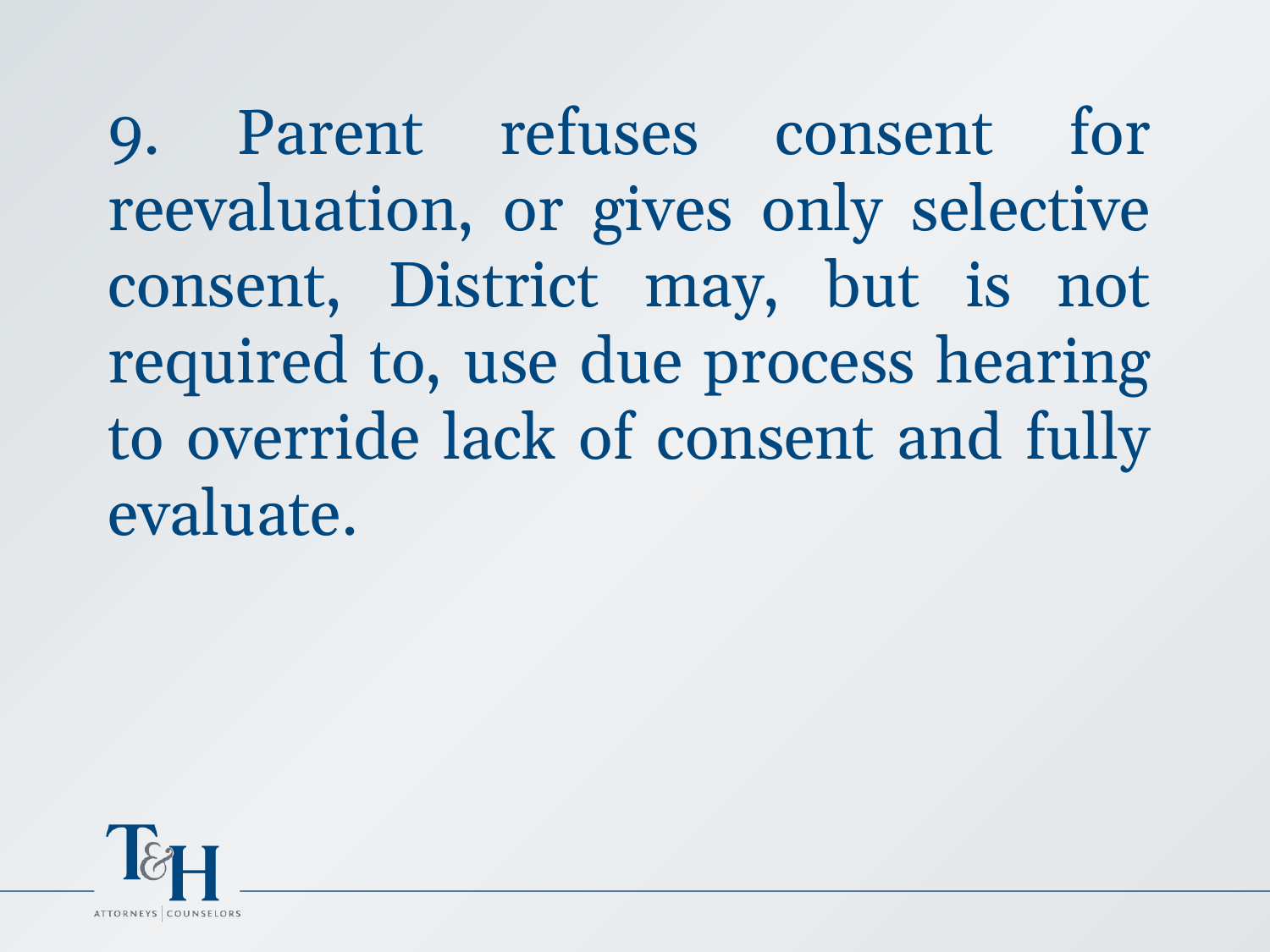

9. Parent refuses consent for reevaluation, or gives only selective consent, District may, but is not required to, use due process hearing to override lack of consent and fully evaluate.